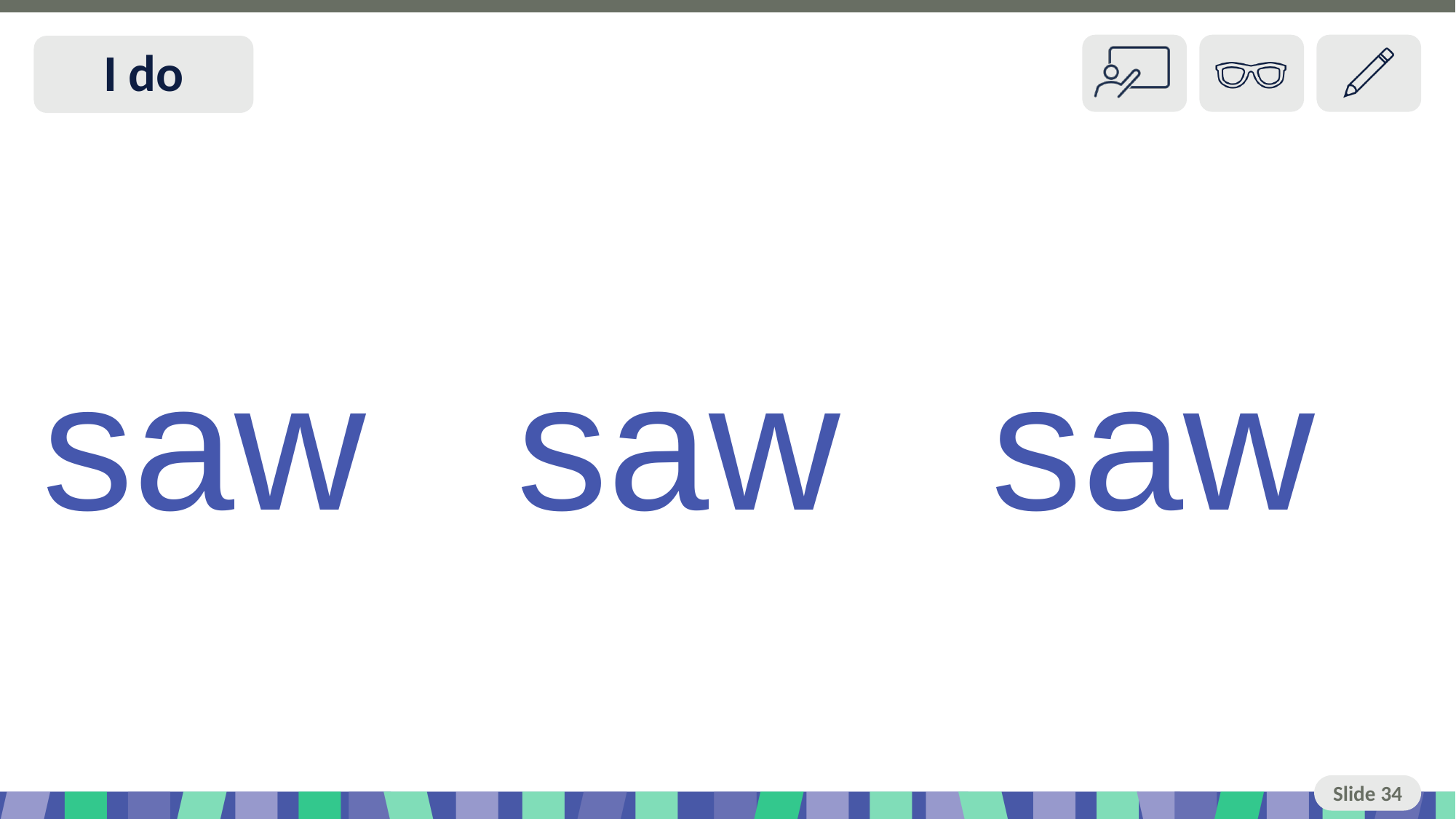

# Slide 34 I do
saw   saw   saw